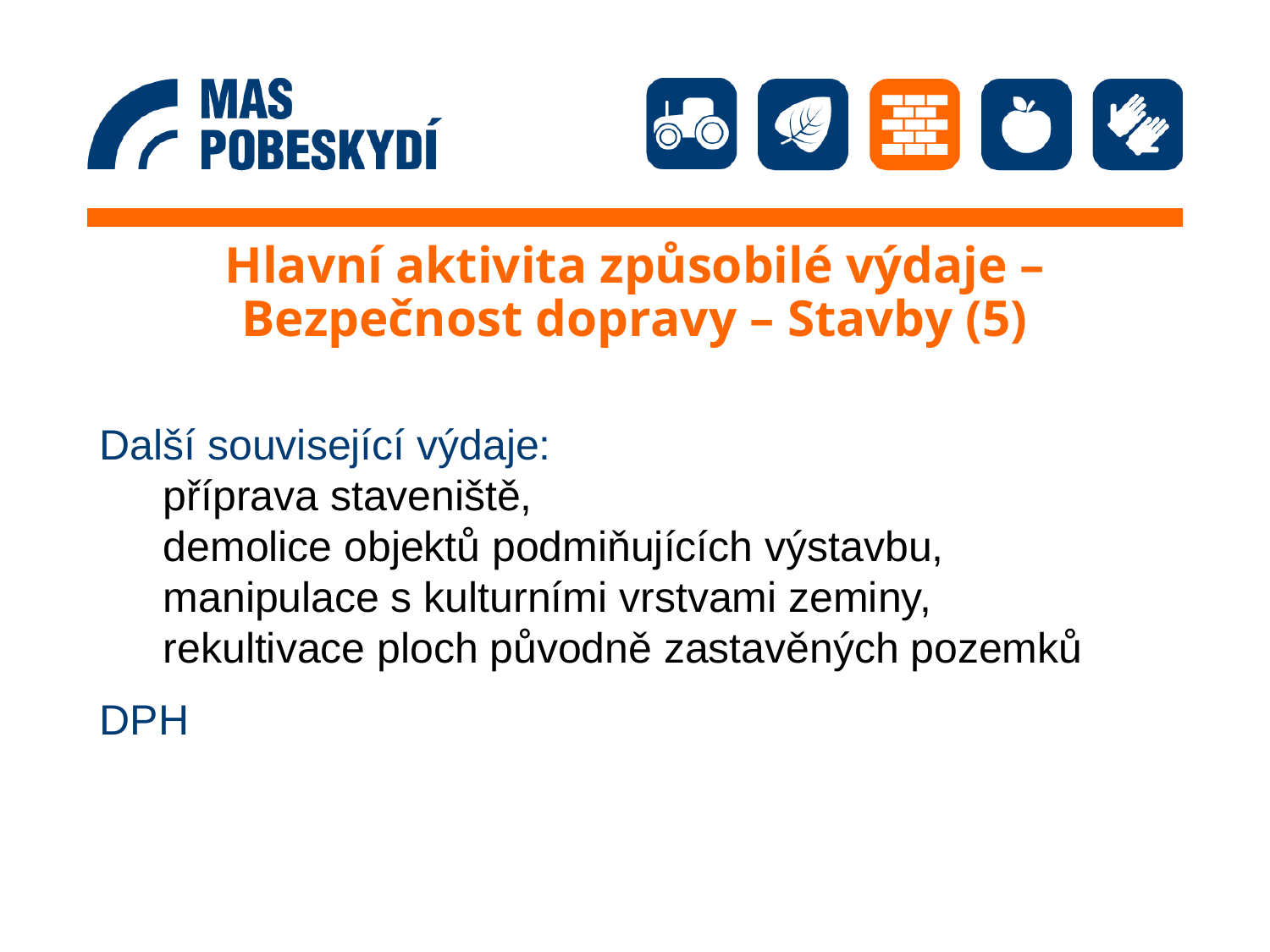

# Hlavní aktivita způsobilé výdaje – Bezpečnost dopravy – Stavby (5)
Další související výdaje:
příprava staveniště,
demolice objektů podmiňujících výstavbu,
manipulace s kulturními vrstvami zeminy,
rekultivace ploch původně zastavěných pozemků
DPH